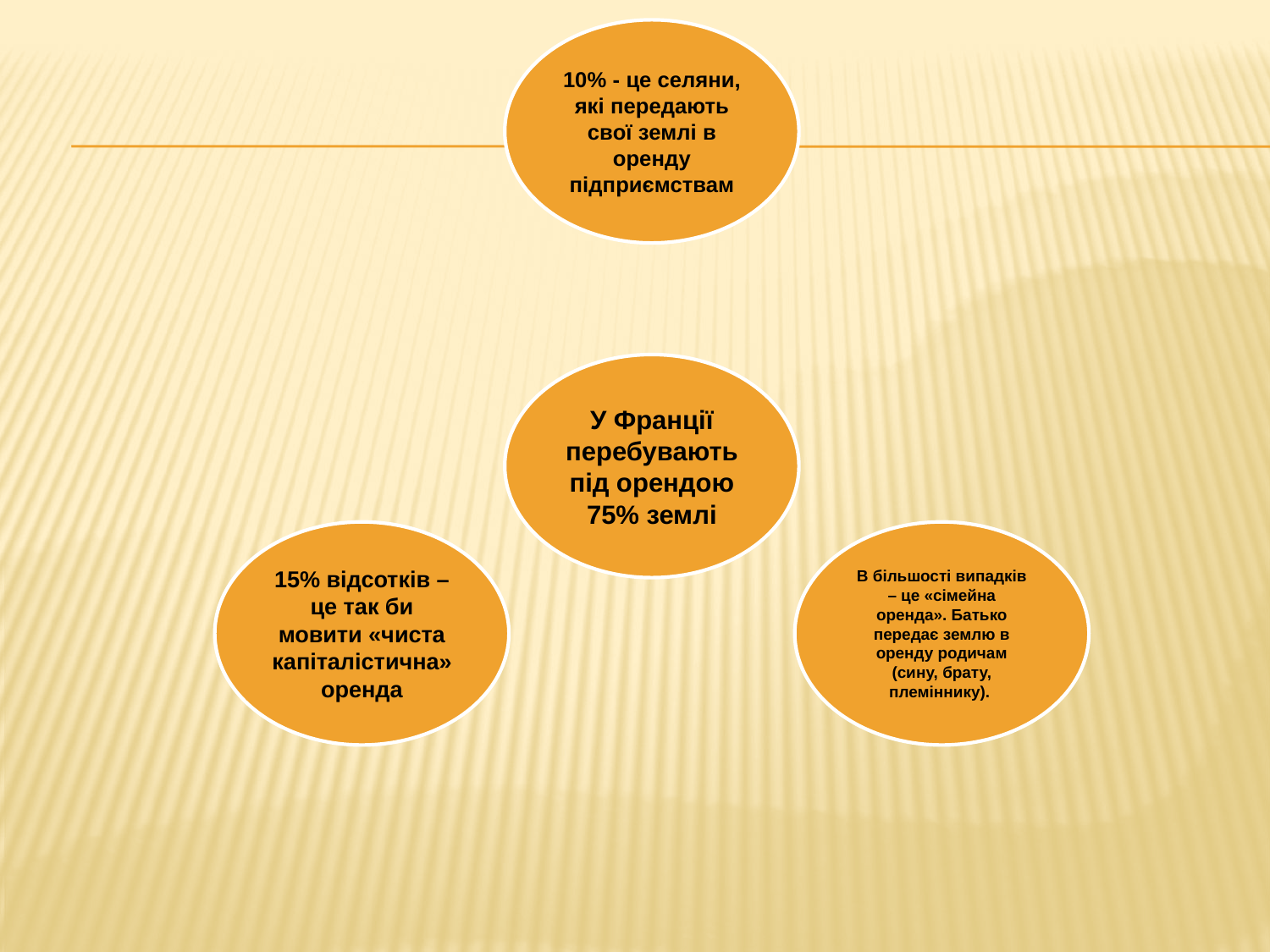

У Франції перебувають під орендою 75% землі
В більшості випадків – це «сімейна оренда». Батько передає землю в оренду родичам (сину, брату, племіннику).
10% - це селяни, які передають свої землі в оренду підприємствам
15% відсотків – це так би мовити «чиста капіталістична» оренда